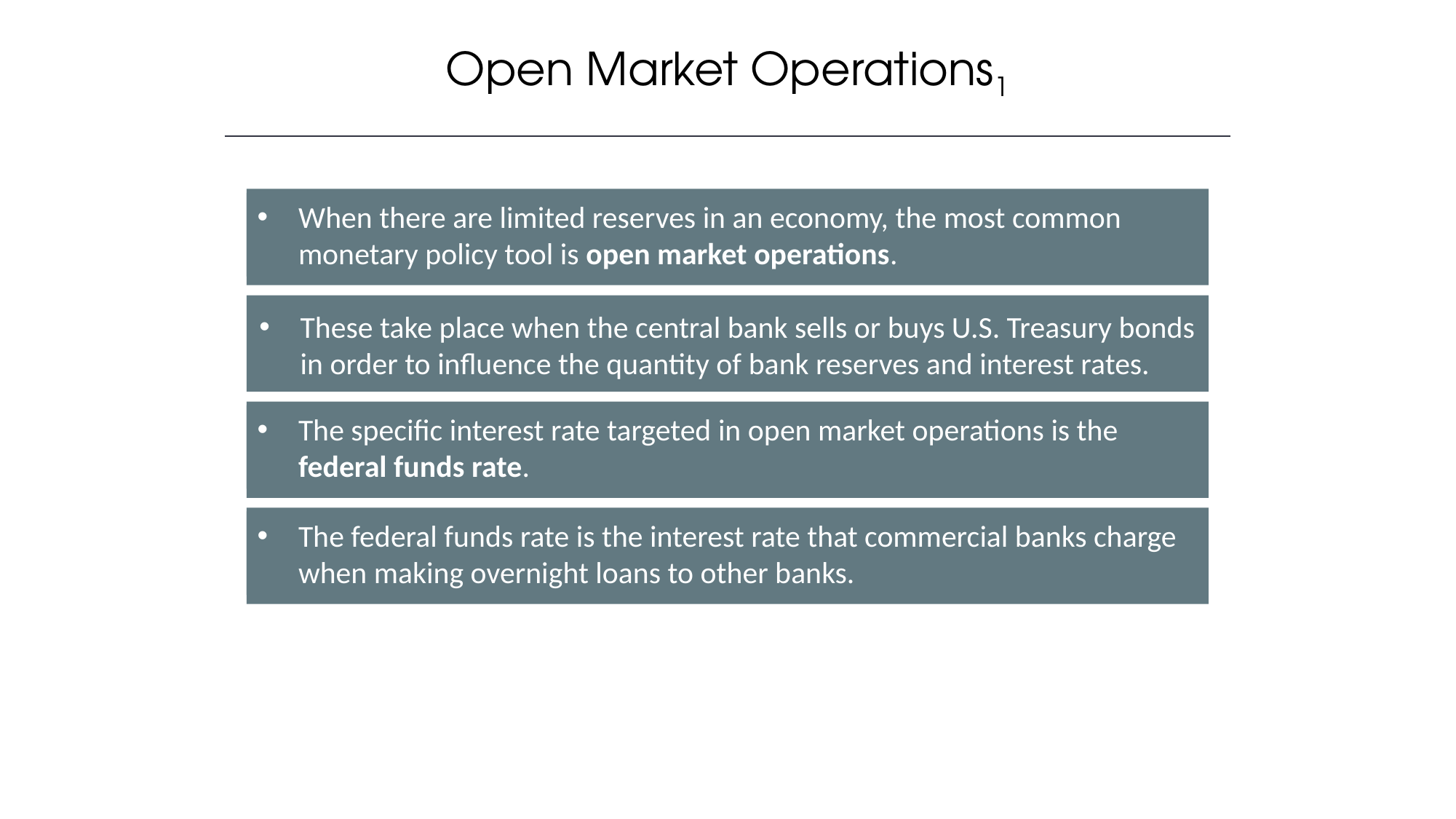

Open Market Operations1

When there are limited reserves in an economy, the most common monetary policy tool is open market operations.

These take place when the central bank sells or buys U.S. Treasury bonds in order to influence the quantity of bank reserves and interest rates.

The specific interest rate targeted in open market operations is the federal funds rate.

The federal funds rate is the interest rate that commercial banks charge when making overnight loans to other banks.